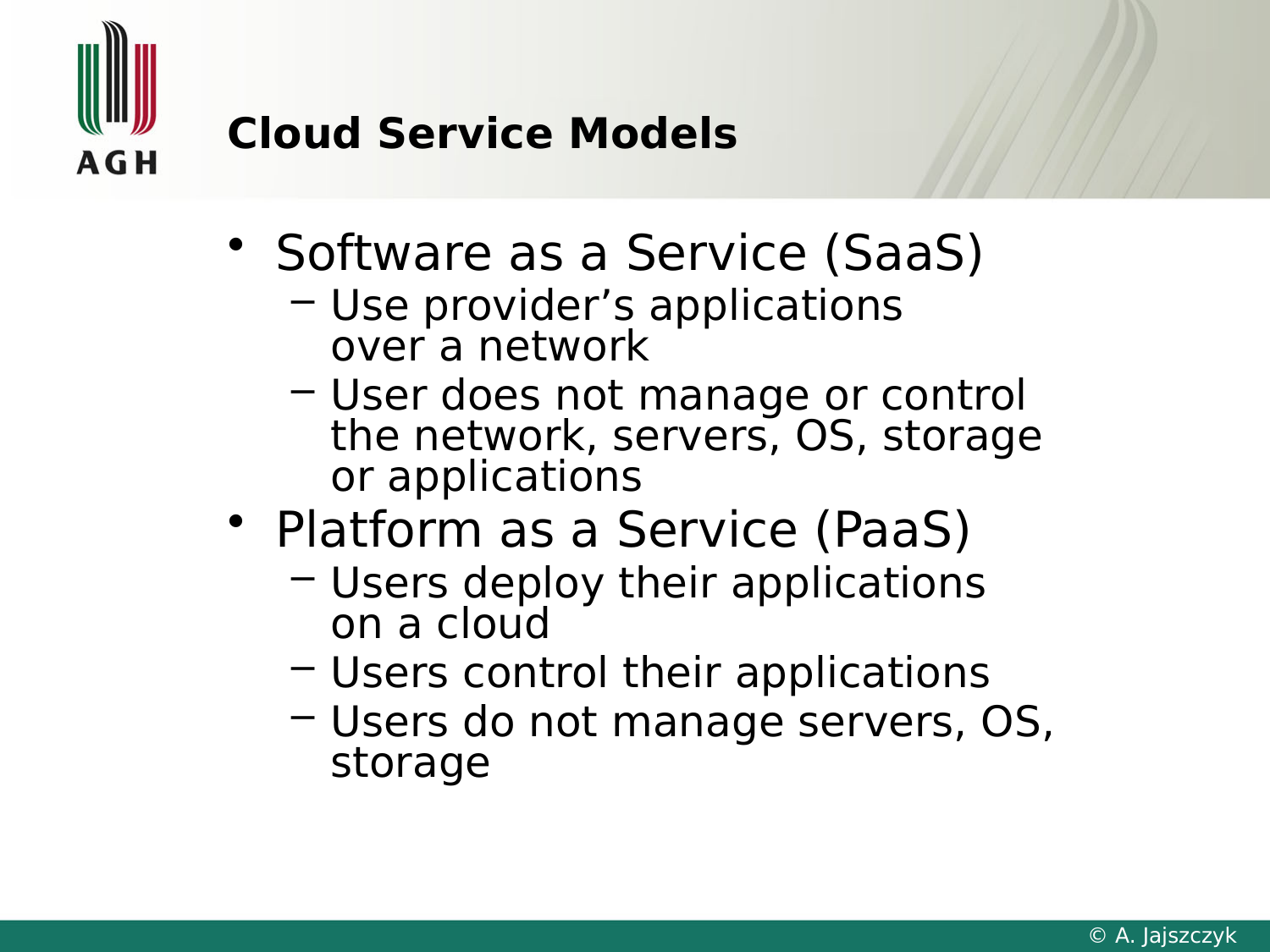

# Cloud Service Models
Software as a Service (SaaS)
Use provider’s applications
over a network
User does not manage or control
the network, servers, OS, storage
or applications
Platform as a Service (PaaS)
Users deploy their applications
on a cloud
Users control their applications
Users do not manage servers, OS, storage